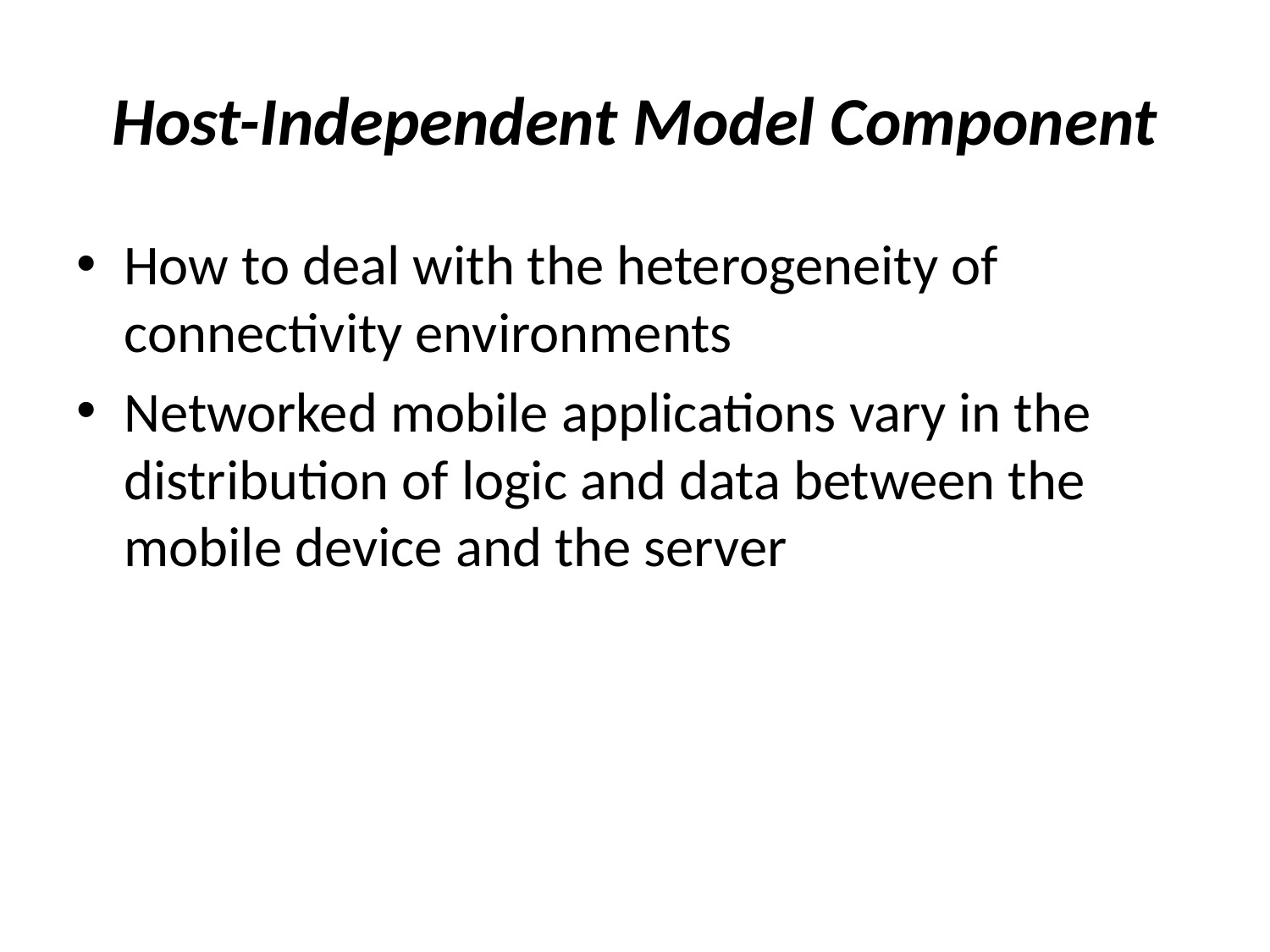

# Host-Independent Model Component
How to deal with the heterogeneity of connectivity environments
Networked mobile applications vary in the distribution of logic and data between the mobile device and the server